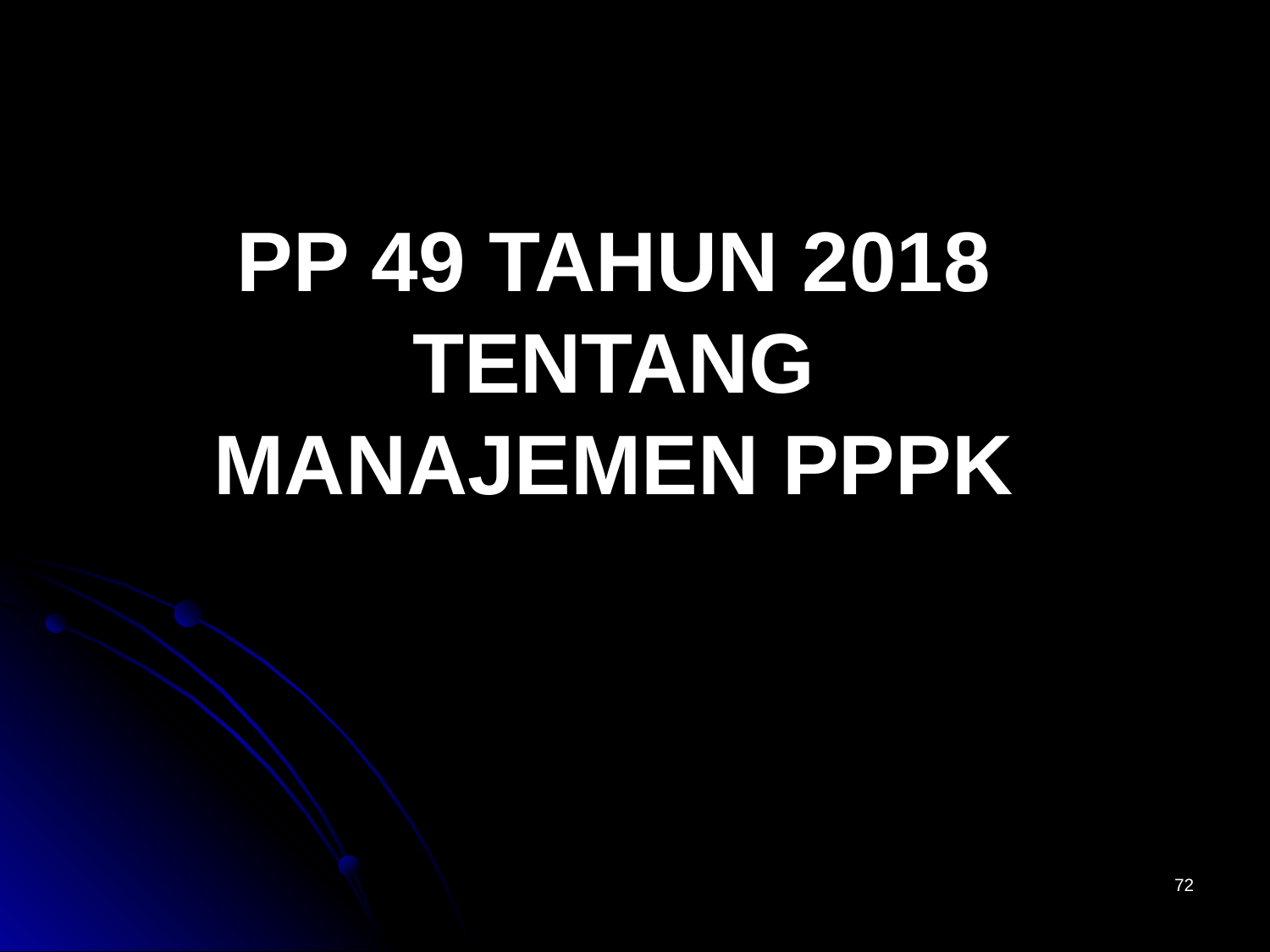

PP 49 TAHUN 2018 TENTANG MANAJEMEN PPPK
72